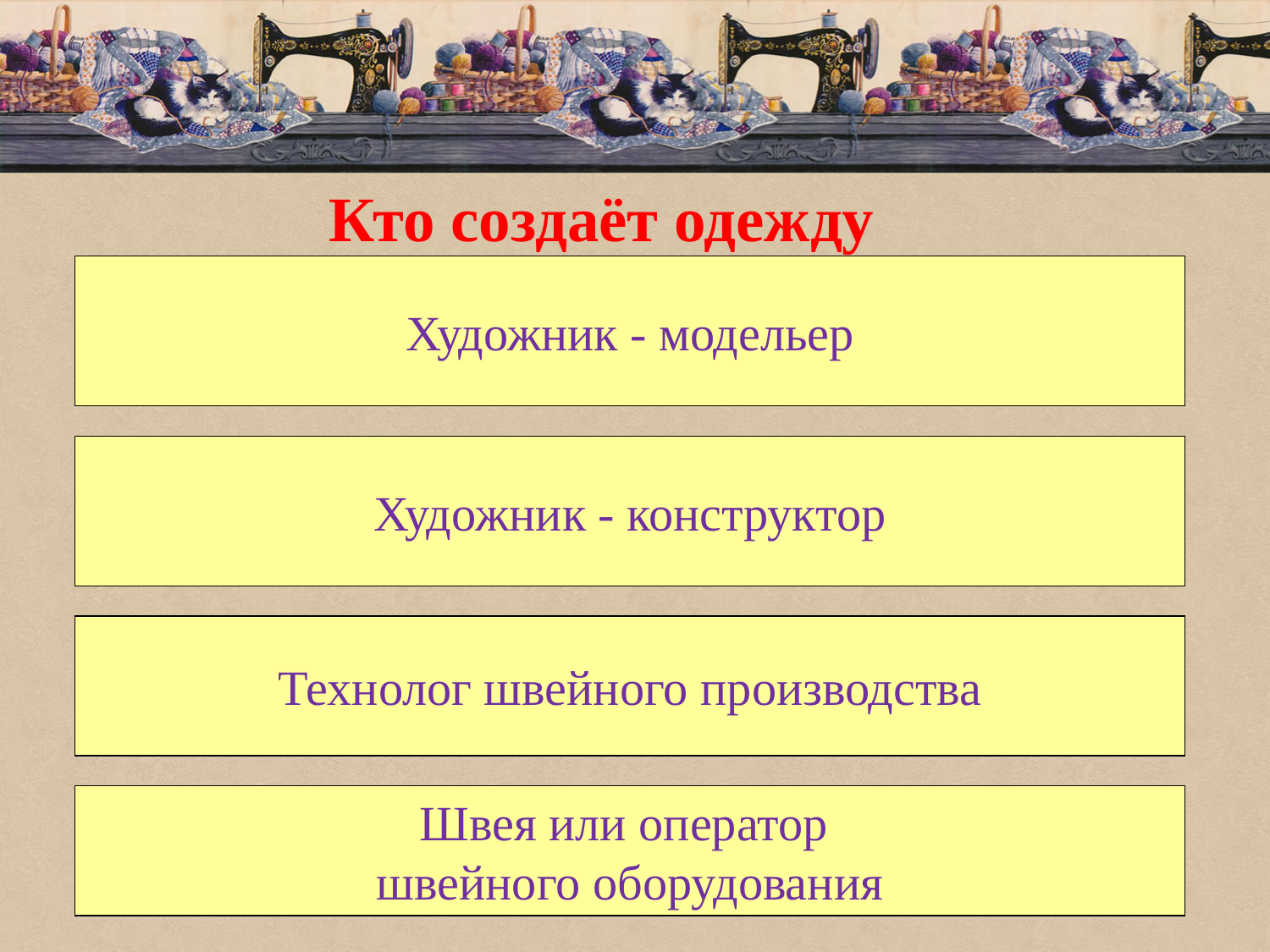

Кто создаёт одежду
Художник - модельер
Художник - конструктор
Технолог швейного производства
Швея или оператор
швейного оборудования